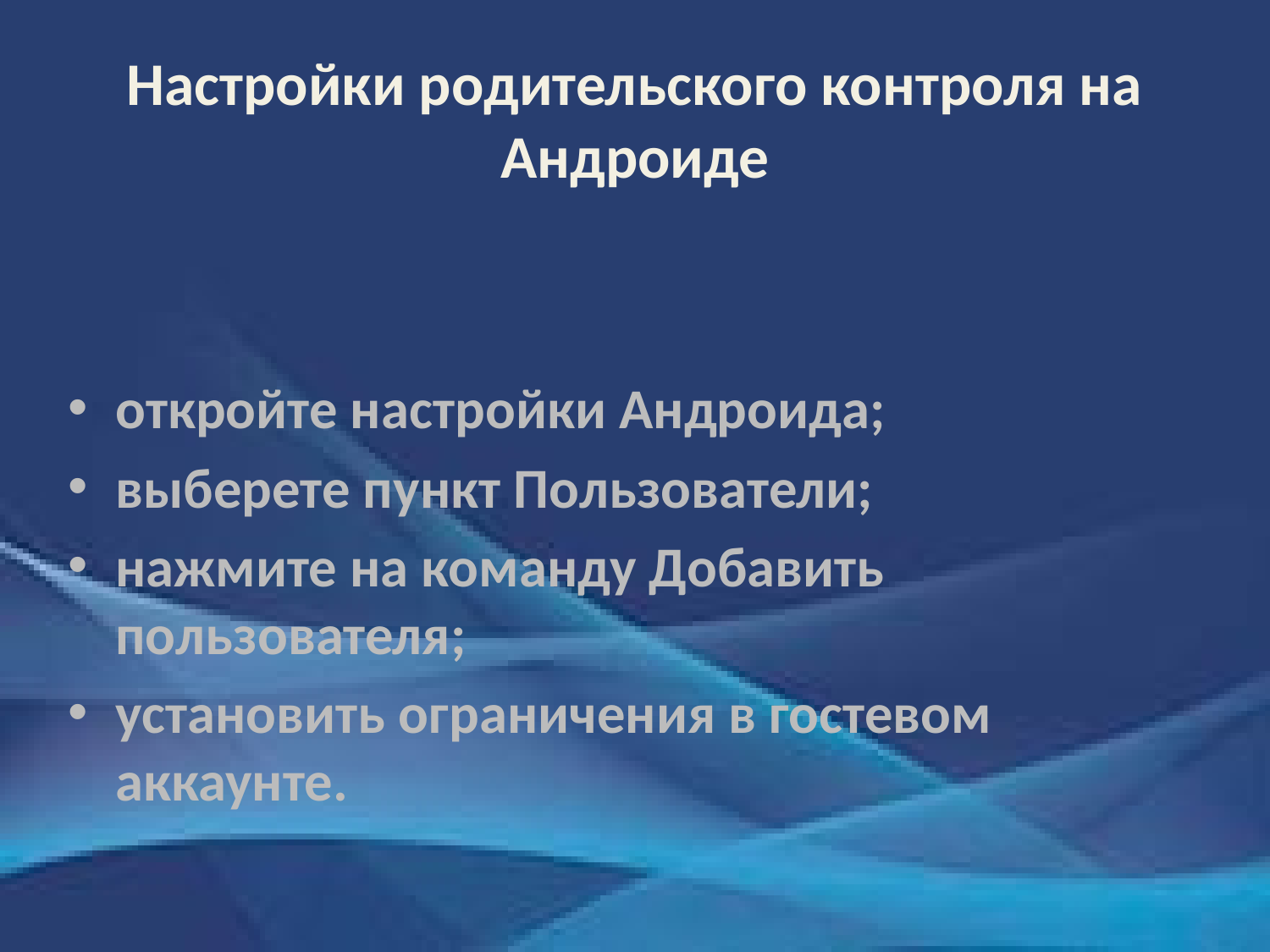

# Настройки родительского контроля на Андроиде
откройте настройки Андроида;
выберете пункт Пользователи;
нажмите на команду Добавить пользователя;
установить ограничения в гостевом аккаунте.